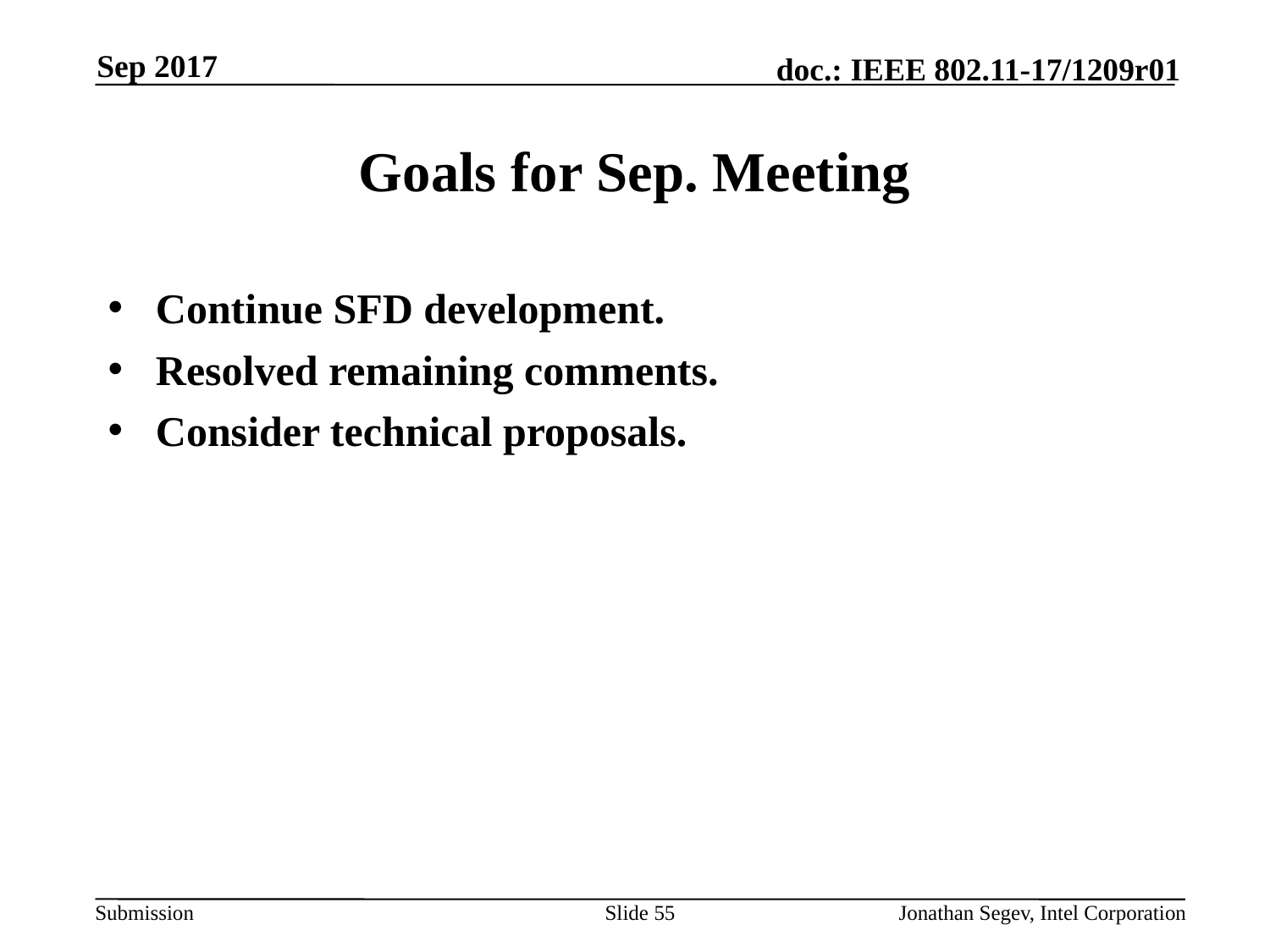

Sep 2017
# Goals for Sep. Meeting
Continue SFD development.
Resolved remaining comments.
Consider technical proposals.
Slide 55
Jonathan Segev, Intel Corporation